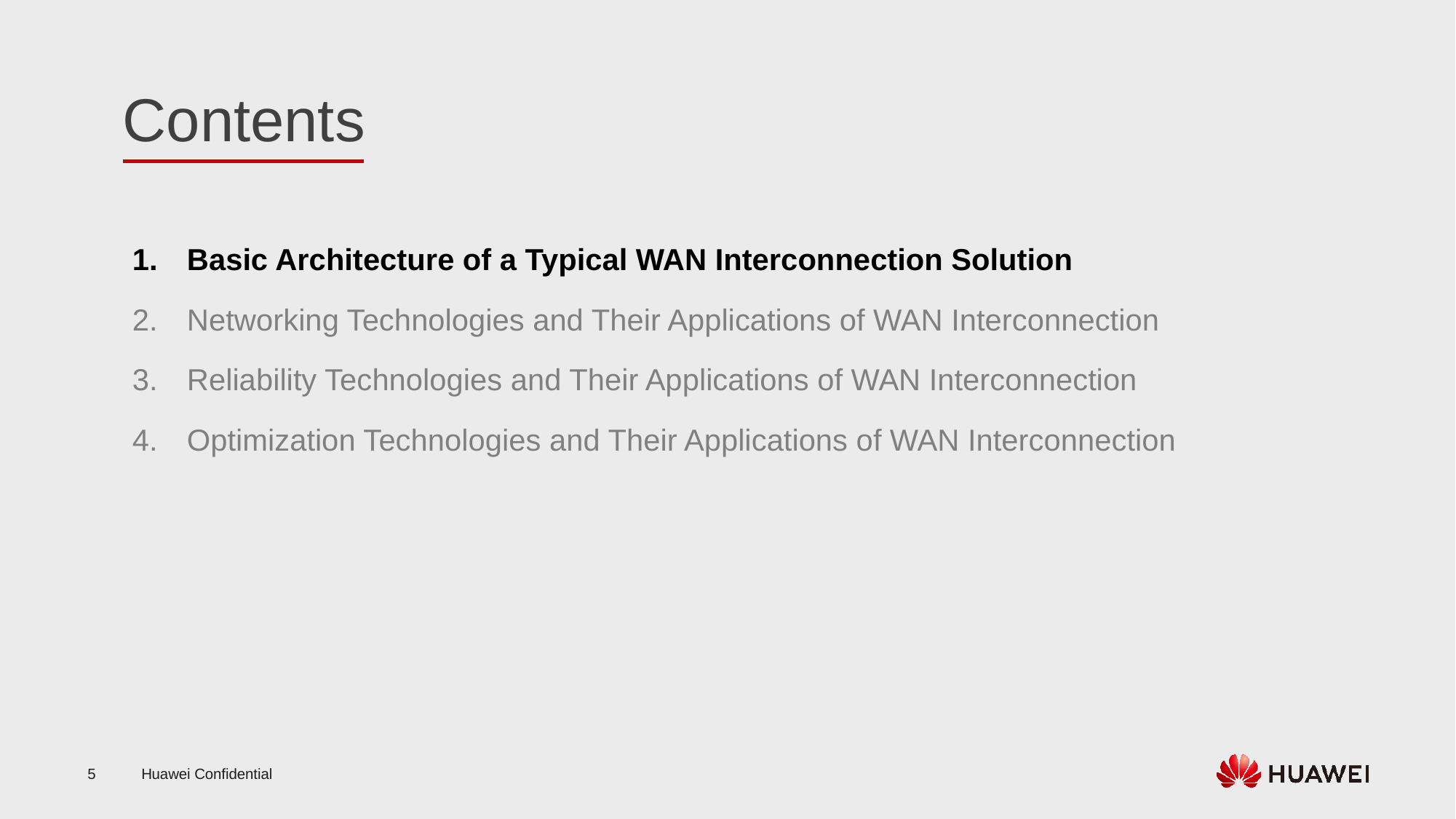

Basic Architecture of a Typical WAN Interconnection Solution
Networking Technologies and Their Applications of WAN Interconnection
Reliability Technologies and Their Applications of WAN Interconnection
Optimization Technologies and Their Applications of WAN Interconnection